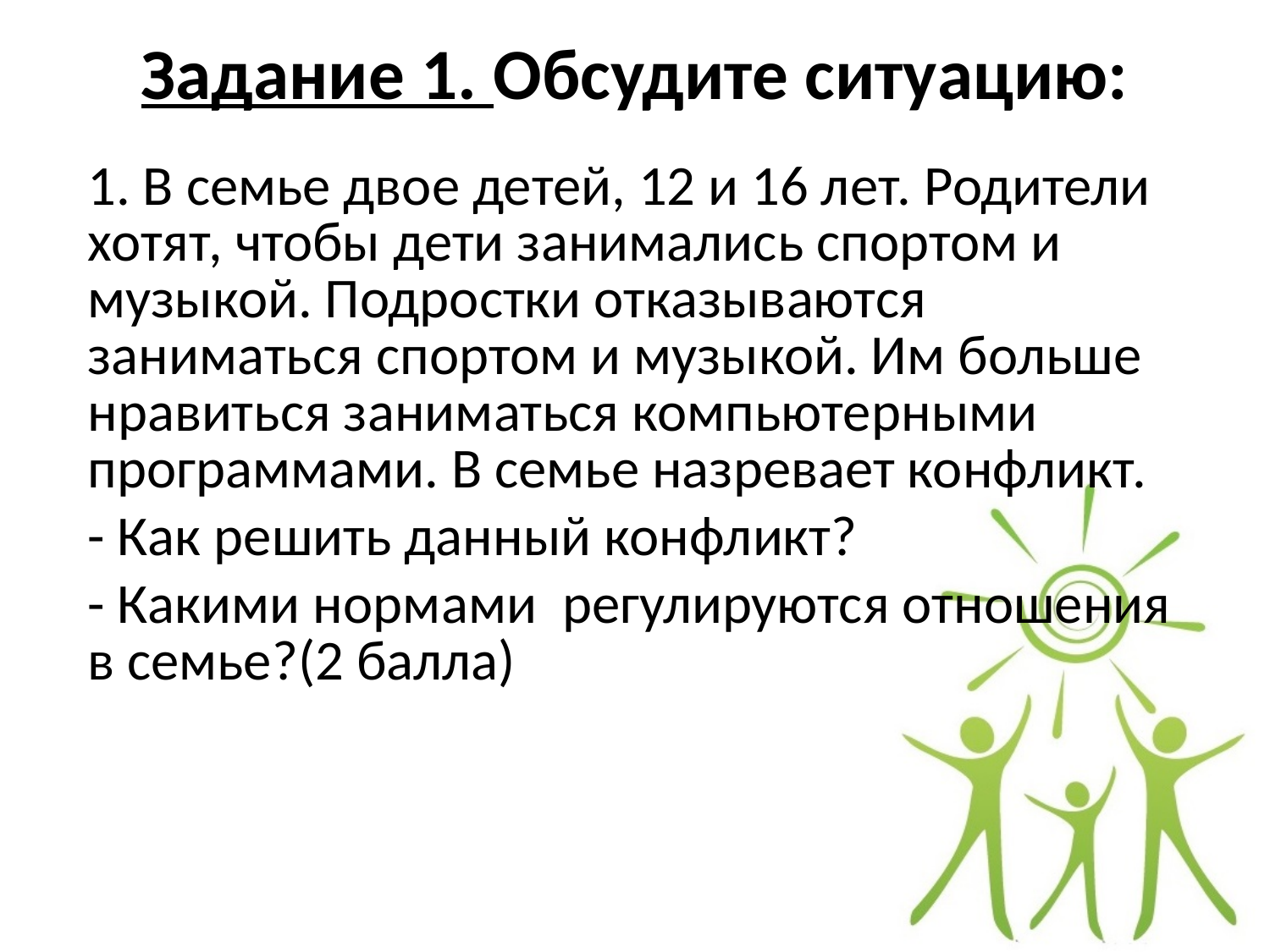

# Задание 1. Обсудите ситуацию:
1. В семье двое детей, 12 и 16 лет. Родители хотят, чтобы дети занимались спортом и музыкой. Подростки отказываются заниматься спортом и музыкой. Им больше нравиться заниматься компьютерными программами. В семье назревает конфликт.
- Как решить данный конфликт?
- Какими нормами  регулируются отношения в семье?(2 балла)